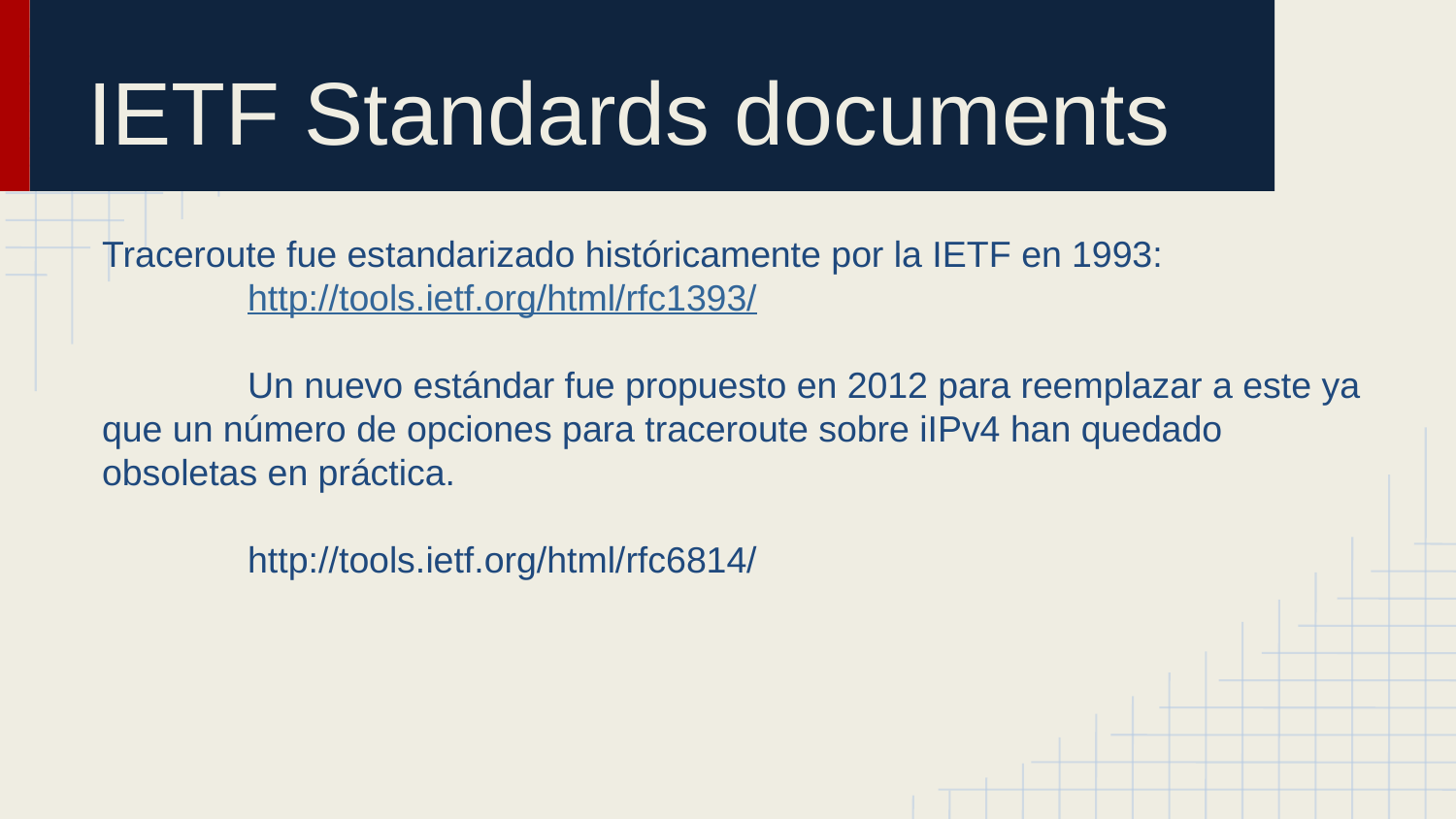

# IETF Standards documents
Traceroute fue estandarizado históricamente por la IETF en 1993:
	http://tools.ietf.org/html/rfc1393/

	Un nuevo estándar fue propuesto en 2012 para reemplazar a este ya que un número de opciones para traceroute sobre iIPv4 han quedado obsoletas en práctica.

	http://tools.ietf.org/html/rfc6814/